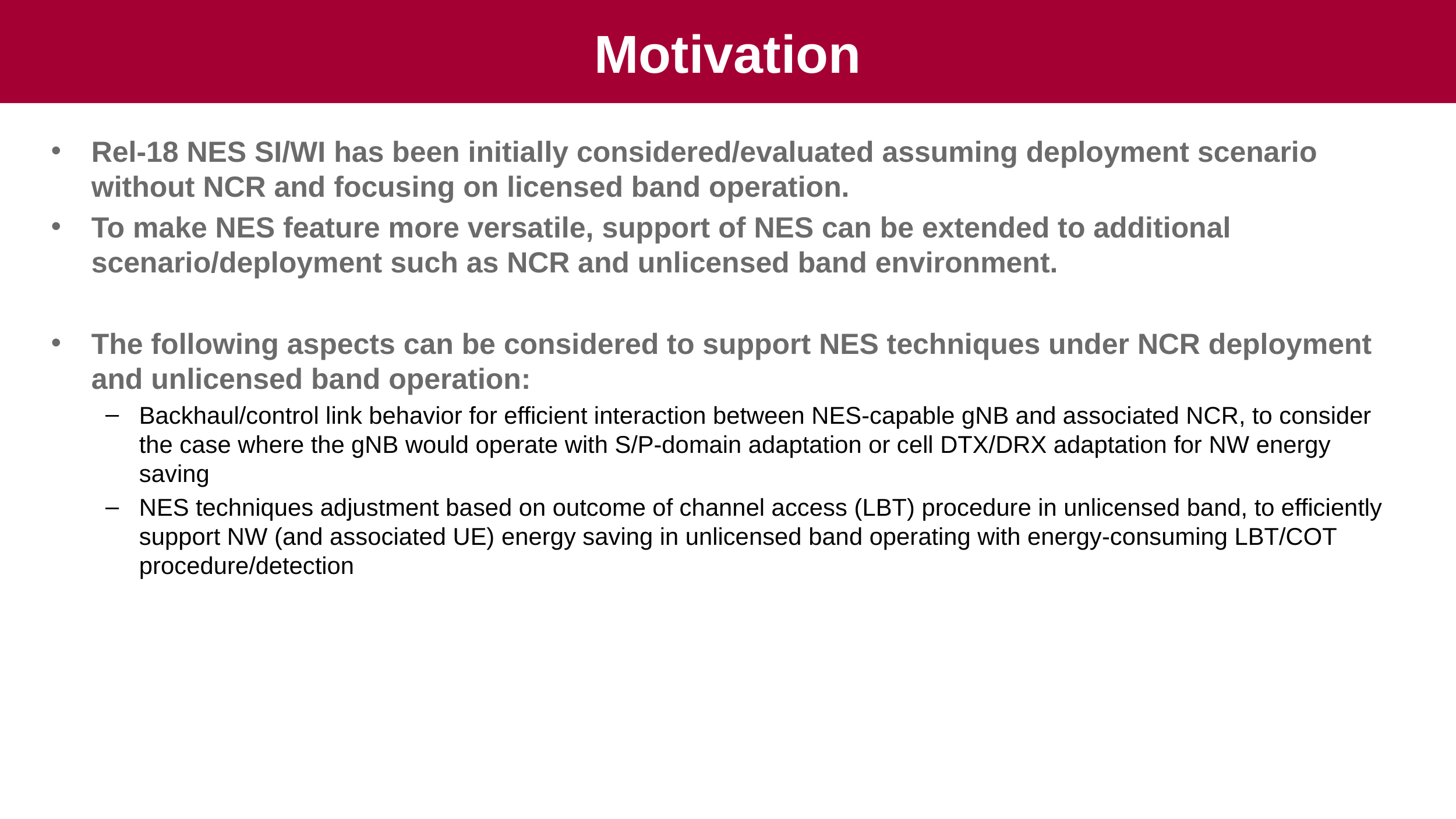

# Motivation
Rel-18 NES SI/WI has been initially considered/evaluated assuming deployment scenario without NCR and focusing on licensed band operation.
To make NES feature more versatile, support of NES can be extended to additional scenario/deployment such as NCR and unlicensed band environment.

The following aspects can be considered to support NES techniques under NCR deployment and unlicensed band operation:
Backhaul/control link behavior for efficient interaction between NES-capable gNB and associated NCR, to consider the case where the gNB would operate with S/P-domain adaptation or cell DTX/DRX adaptation for NW energy saving
NES techniques adjustment based on outcome of channel access (LBT) procedure in unlicensed band, to efficiently support NW (and associated UE) energy saving in unlicensed band operating with energy-consuming LBT/COT procedure/detection